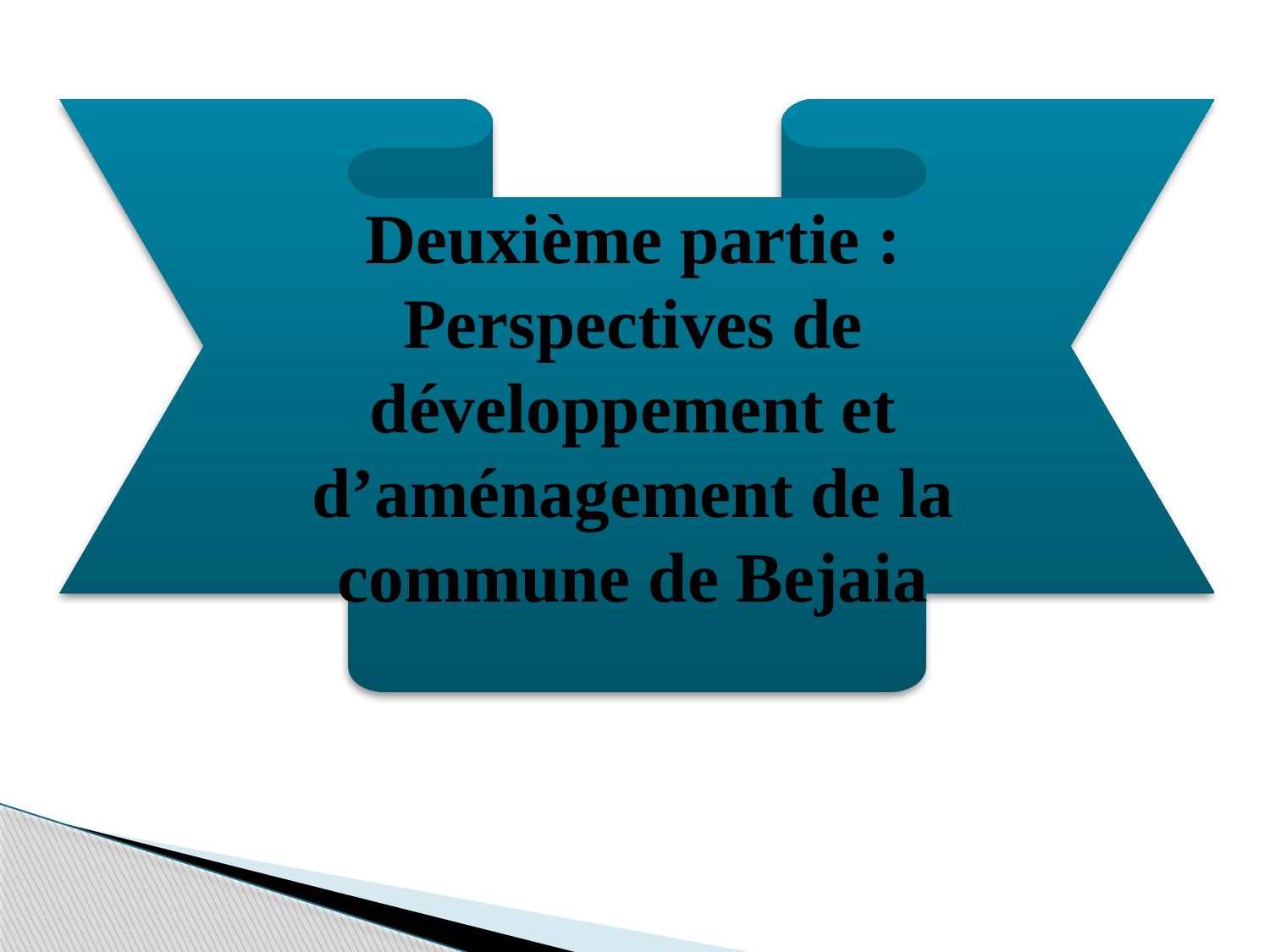

Deuxième partie : Perspectives de développement et d’aménagement de la commune de Bejaia